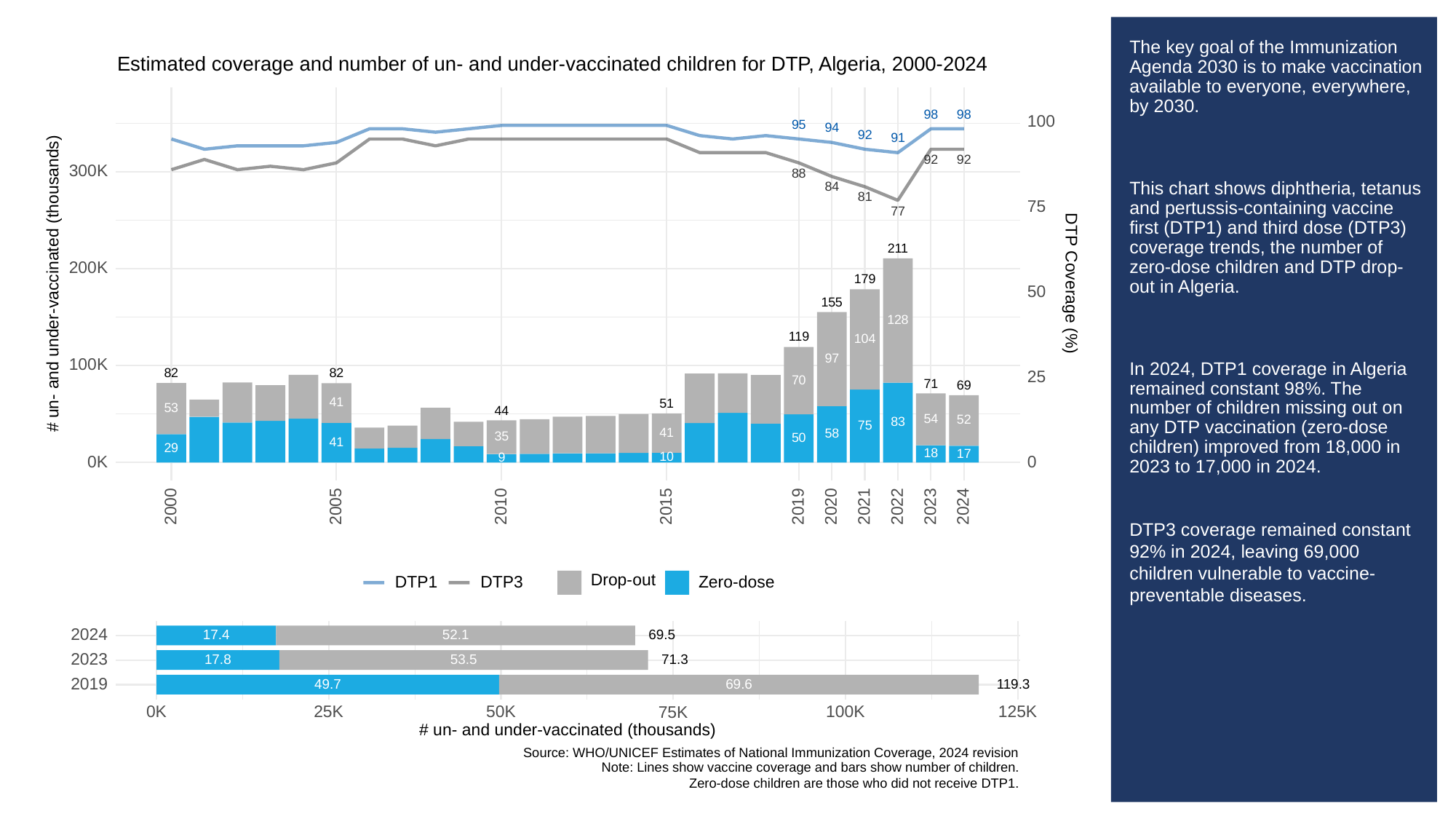

# The key goal of the Immunization Agenda 2030 is to make vaccination available to everyone, everywhere, by 2030.

This chart shows diphtheria, tetanus and pertussis-containing vaccine first (DTP1) and third dose (DTP3) coverage trends, the number of zero-dose children and DTP drop-out in Algeria.

In 2024, DTP1 coverage in Algeria remained constant 98%. The number of children missing out on any DTP vaccination (zero-dose children) improved from 18,000 in 2023 to 17,000 in 2024.

DTP3 coverage remained constant 92% in 2024, leaving 69,000 children vulnerable to vaccine-preventable diseases.

Estimated coverage and number of un- and under-vaccinated children for DTP, Algeria, 2000-2024

98
98
100
95

94

92
91

92
92
300K
88

84
81
75
77

211

200K

179
# un- and under-vaccinated (thousands)
DTP Coverage (%)
50

155

128

119
104

97
100K

82
82
25

70
71
69

41
51

53

44

54
52

83

75

41
58
35
50

41

29

18
17

10

9

0K
0

2023
2000
2005
2010
2015
2019
2020
2021
2022
2024

Drop-out
DTP3
Zero-dose
DTP1

2024
52.1
69.5
17.4

2023
53.5
71.3
17.8

2019
119.3
49.7
69.6

0K
25K
50K
100K
125K
75K
# un- and under-vaccinated (thousands)
Source: WHO/UNICEF Estimates of National Immunization Coverage, 2024 revision
Note: Lines show vaccine coverage and bars show number of children.
Zero-dose children are those who did not receive DTP1.